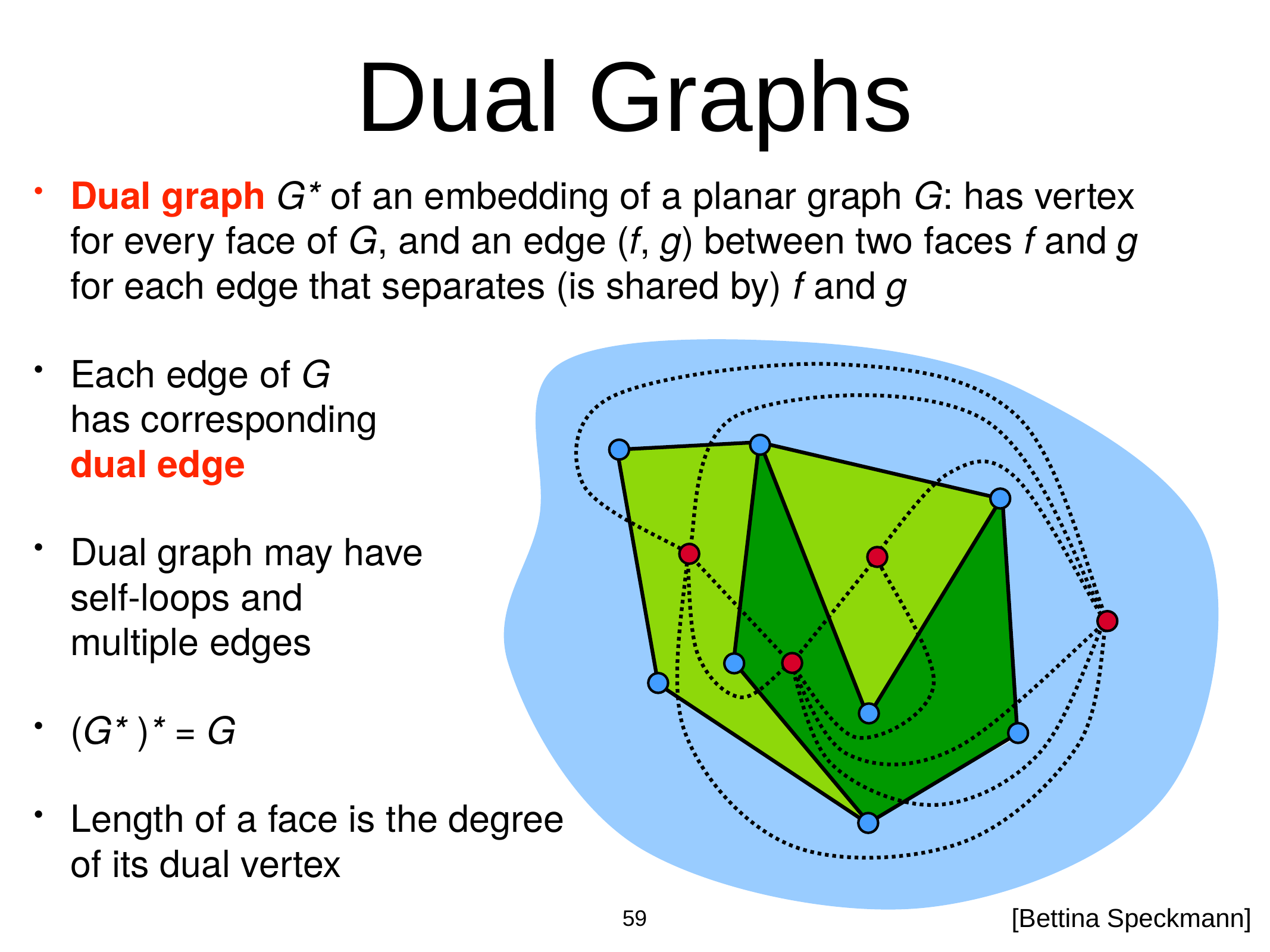

# Dual Graphs
Dual graph G* of an embedding of a planar graph G: has vertex for every face of G, and an edge (f, g) between two faces f and g for each edge that separates (is shared by) f and g
Each edge of G
has corresponding
dual edge
Dual graph may have
self-loops and
multiple edges
(G* )* = G
Length of a face is the degree
of its dual vertex

[Bettina Speckmann]
59